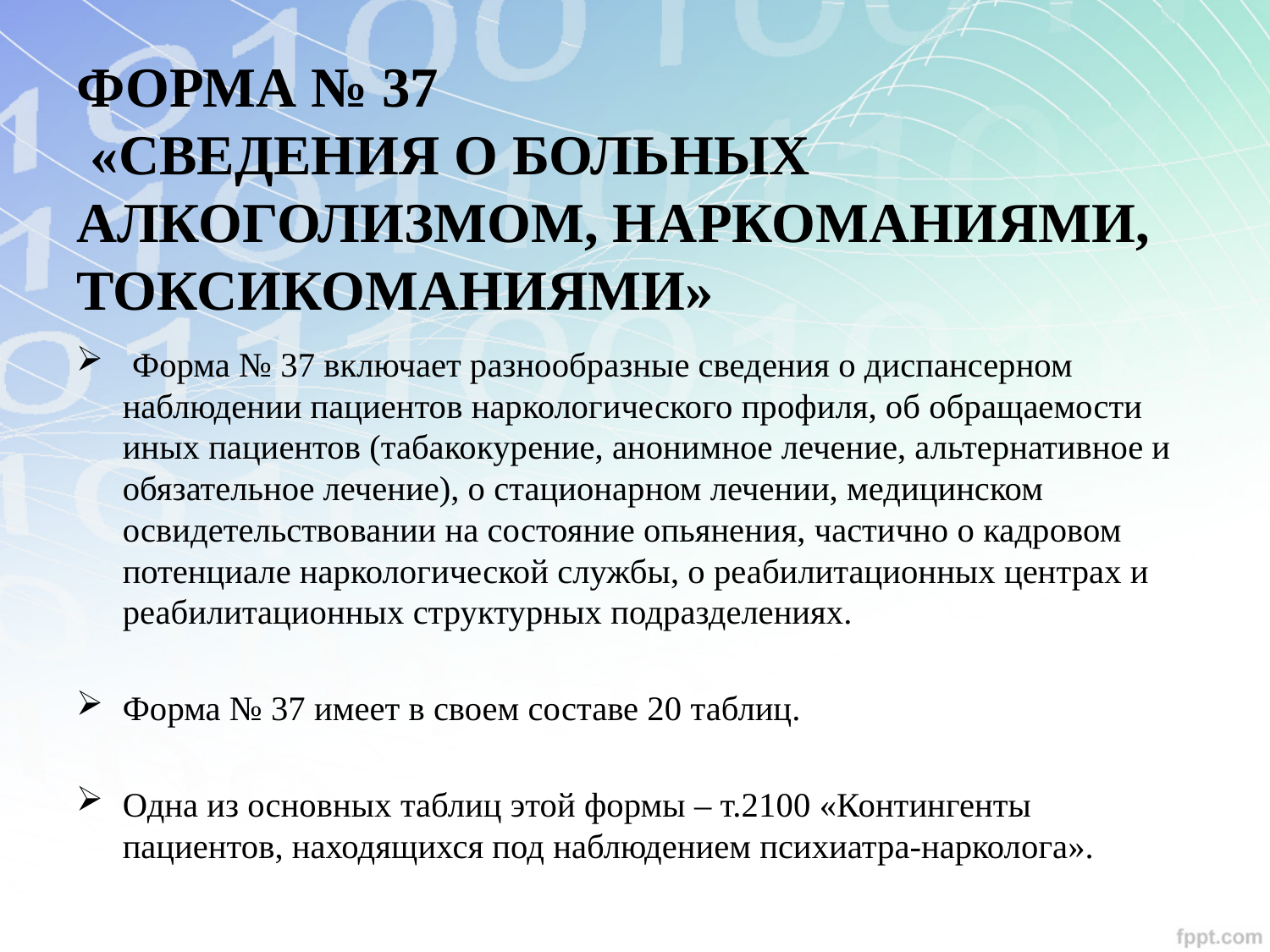

# ФОРМА № 37 «СВЕДЕНИЯ О БОЛЬНЫХ АЛКОГОЛИЗМОМ, НАРКОМАНИЯМИ, ТОКСИКОМАНИЯМИ»
 Форма № 37 включает разнообразные сведения о диспансерном наблюдении пациентов наркологического профиля, об обращаемости иных пациентов (табакокурение, анонимное лечение, альтернативное и обязательное лечение), о стационарном лечении, медицинском освидетельствовании на состояние опьянения, частично о кадровом потенциале наркологической службы, о реабилитационных центрах и реабилитационных структурных подразделениях.

Форма № 37 имеет в своем составе 20 таблиц.

Одна из основных таблиц этой формы – т.2100 «Контингенты пациентов, находящихся под наблюдением психиатра-нарколога».